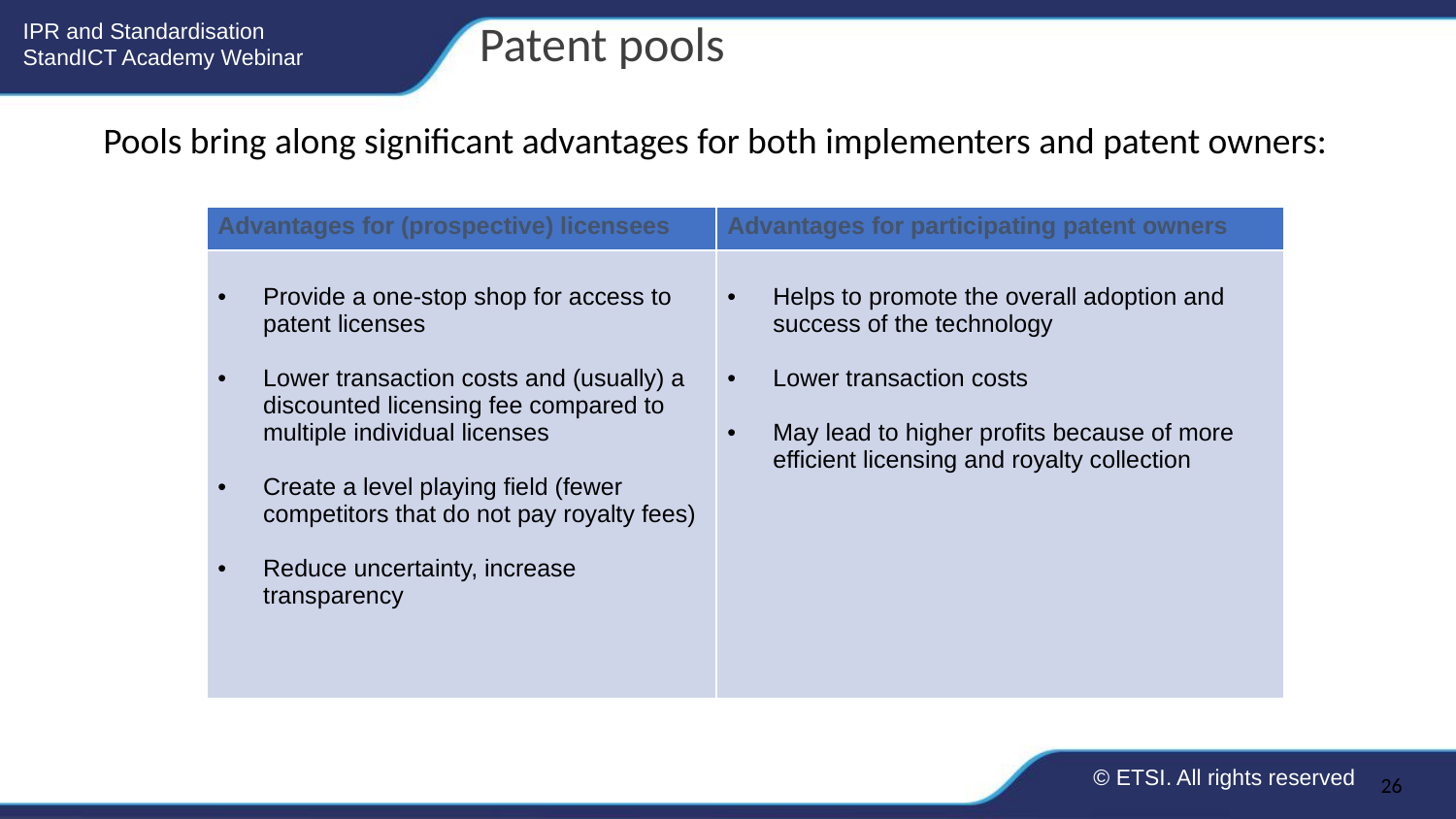

Patent pools
Pools bring along significant advantages for both implementers and patent owners:
| Advantages for (prospective) licensees | Advantages for participating patent owners |
| --- | --- |
| Provide a one-stop shop for access to patent licenses Lower transaction costs and (usually) a discounted licensing fee compared to multiple individual licenses Create a level playing field (fewer competitors that do not pay royalty fees) Reduce uncertainty, increase transparency | Helps to promote the overall adoption and success of the technology Lower transaction costs May lead to higher profits because of more efficient licensing and royalty collection |
© ETSI. All rights reserved